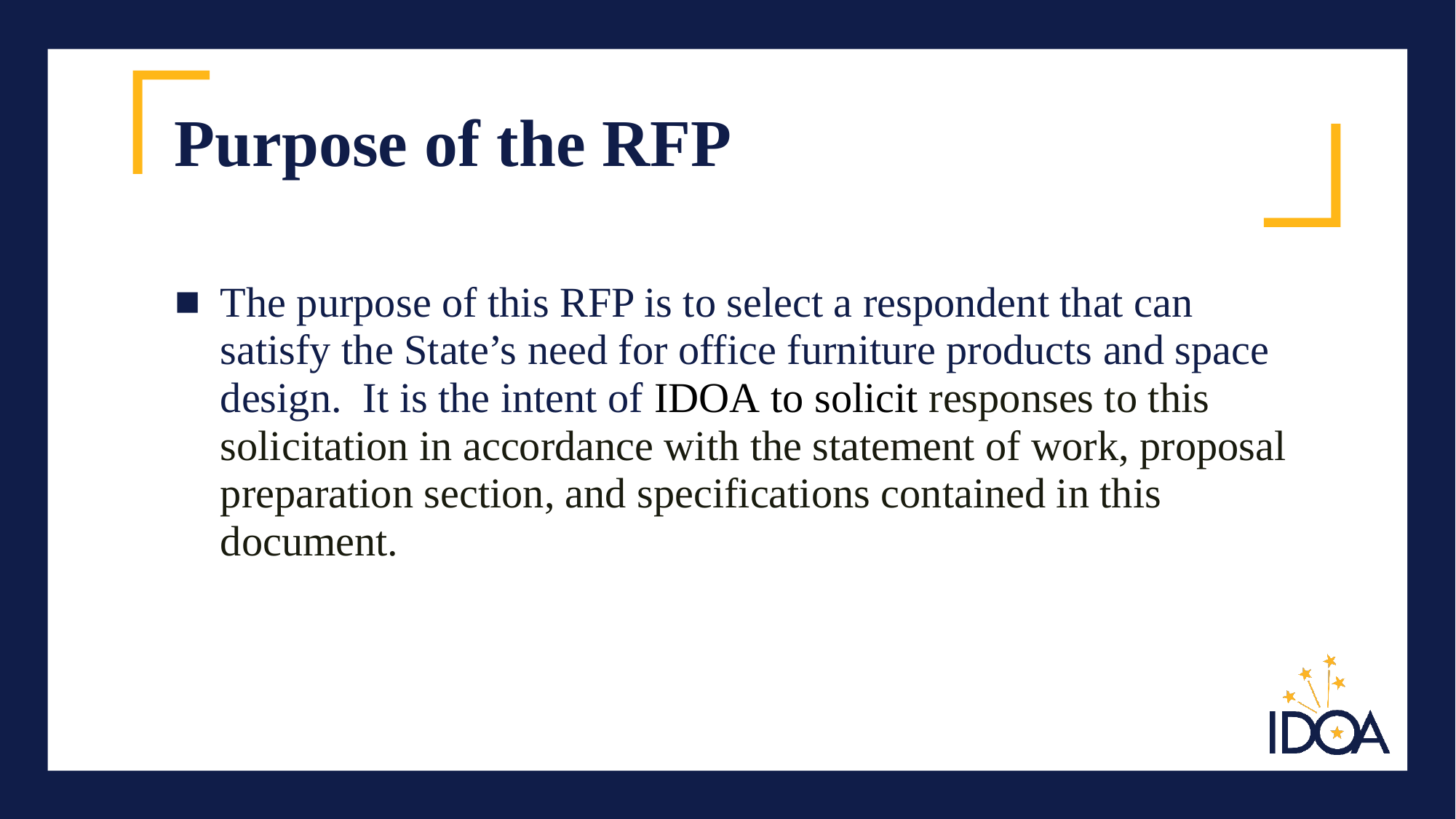

# Purpose of the RFP
The purpose of this RFP is to select a respondent that can satisfy the State’s need for office furniture products and space design.  It is the intent of IDOA to solicit responses to this solicitation in accordance with the statement of work, proposal preparation section, and specifications contained in this document.